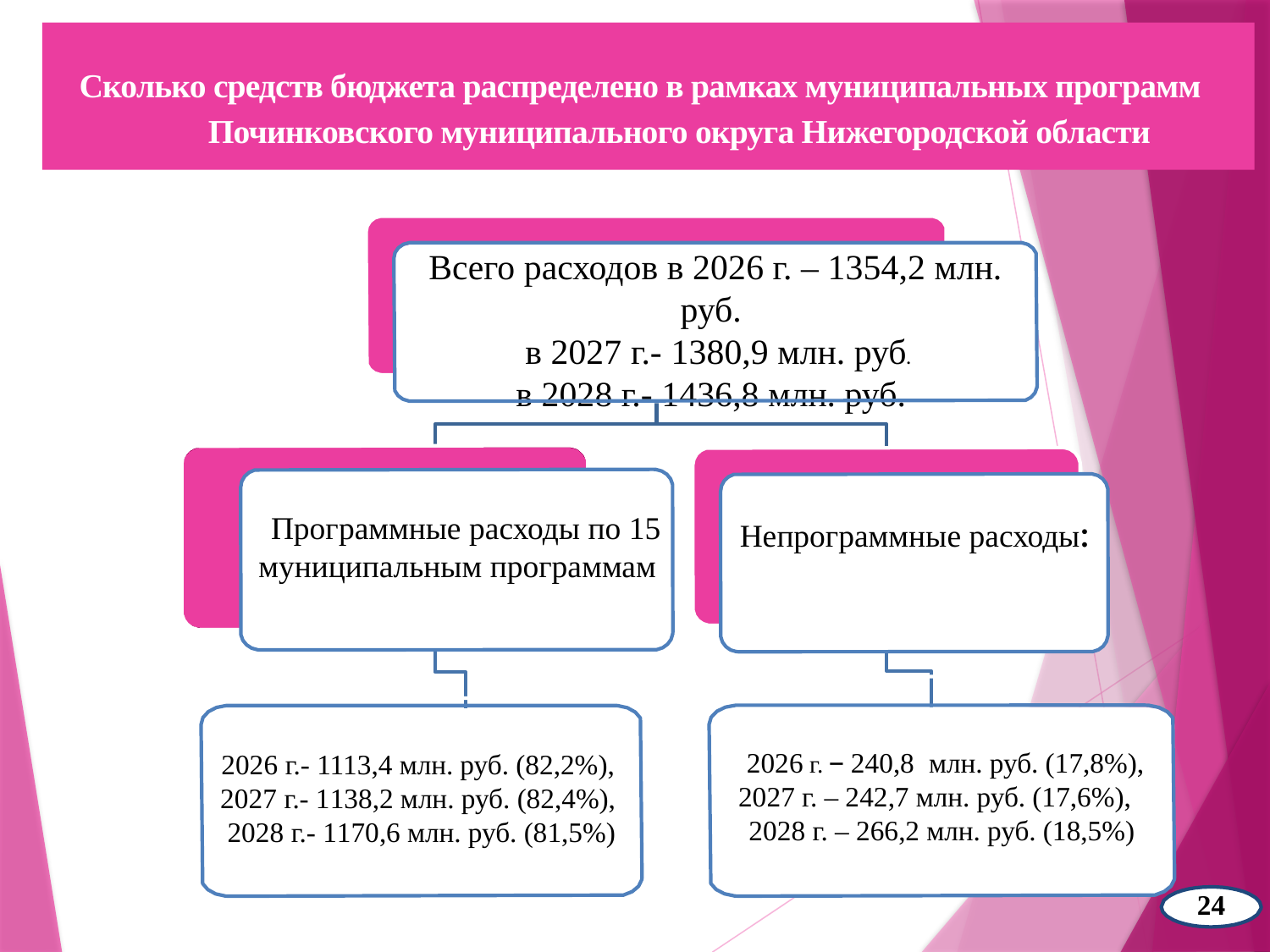

# Сколько средств бюджета распределено в рамках муниципальных программ Починковского муниципального округа Нижегородской области

Всего расходов в 2026 г. – 1354,2 млн. руб.
 в 2027 г.- 1380,9 млн. руб.
в 2028 г.- 1436,8 млн. руб.

  Программные расходы по 15 муниципальным программам

Непрограммные расходы:

 2026 г. – 240,8  млн. руб. (17,8%),
2027 г. – 242,7 млн. руб. (17,6%),
2028 г. – 266,2 млн. руб. (18,5%)

2026 г.- 1113,4 млн. руб. (82,2%),
2027 г.- 1138,2 млн. руб. (82,4%),
2028 г.- 1170,6 млн. руб. (81,5%)
24

21